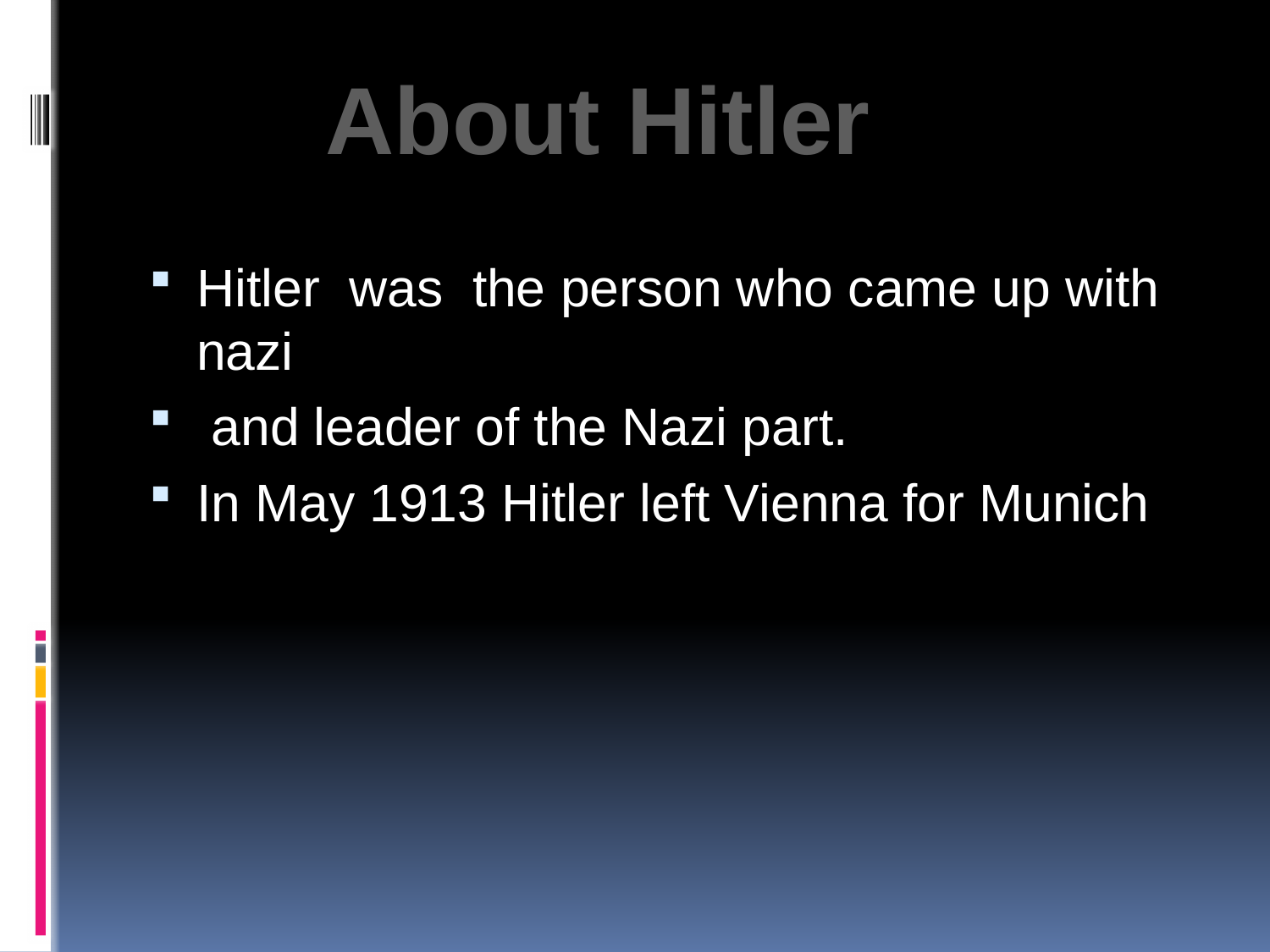

About Hitler
Hitler  was  the person who came up with nazi
 and leader of the Nazi part.
In May 1913 Hitler left Vienna for Munich